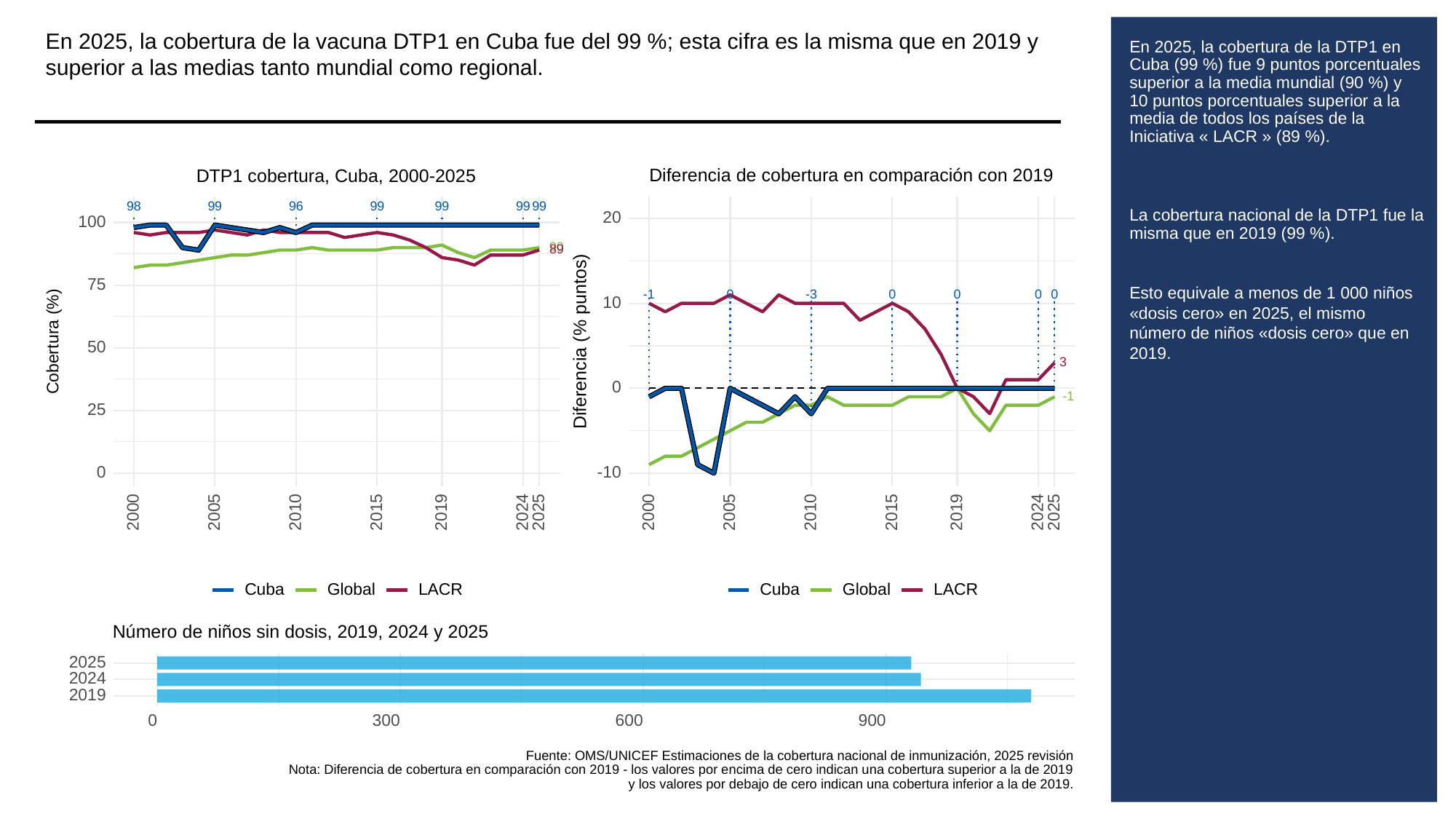

En 2025, la cobertura de la vacuna DTP1 en Cuba fue del 99 %; esta cifra es la misma que en 2019 y superior a las medias tanto mundial como regional.
# En 2025, la cobertura de la DTP1 en Cuba (99 %) fue 9 puntos porcentuales superior a la media mundial (90 %) y 10 puntos porcentuales superior a la media de todos los países de la Iniciativa « LACR » (89 %).

La cobertura nacional de la DTP1 fue la misma que en 2019 (99 %).

Esto equivale a menos de 1 000 niños «dosis cero» en 2025, el mismo número de niños «dosis cero» que en 2019.

Diferencia de cobertura en comparación con 2019
DTP1 cobertura, Cuba, 2000-2025

98
99
96
99
99
99
99
20
100

90

89

75

-3
0
0
0
0
0
-1

10

Diferencia (% puntos)
Cobertura (%)
50

3

0

-1
25

0
-10

2000
2005
2010
2015
2019
2024
2025
2000
2005
2010
2015
2019
2024
2025
Cuba
Global
LACR
Cuba
Global
LACR

Número de niños sin dosis, 2019, 2024 y 2025

2025

2024

2019

300
0
600
900
Fuente: OMS/UNICEF Estimaciones de la cobertura nacional de inmunización, 2025 revisión
Nota: Diferencia de cobertura en comparación con 2019 - los valores por encima de cero indican una cobertura superior a la de 2019
y los valores por debajo de cero indican una cobertura inferior a la de 2019.